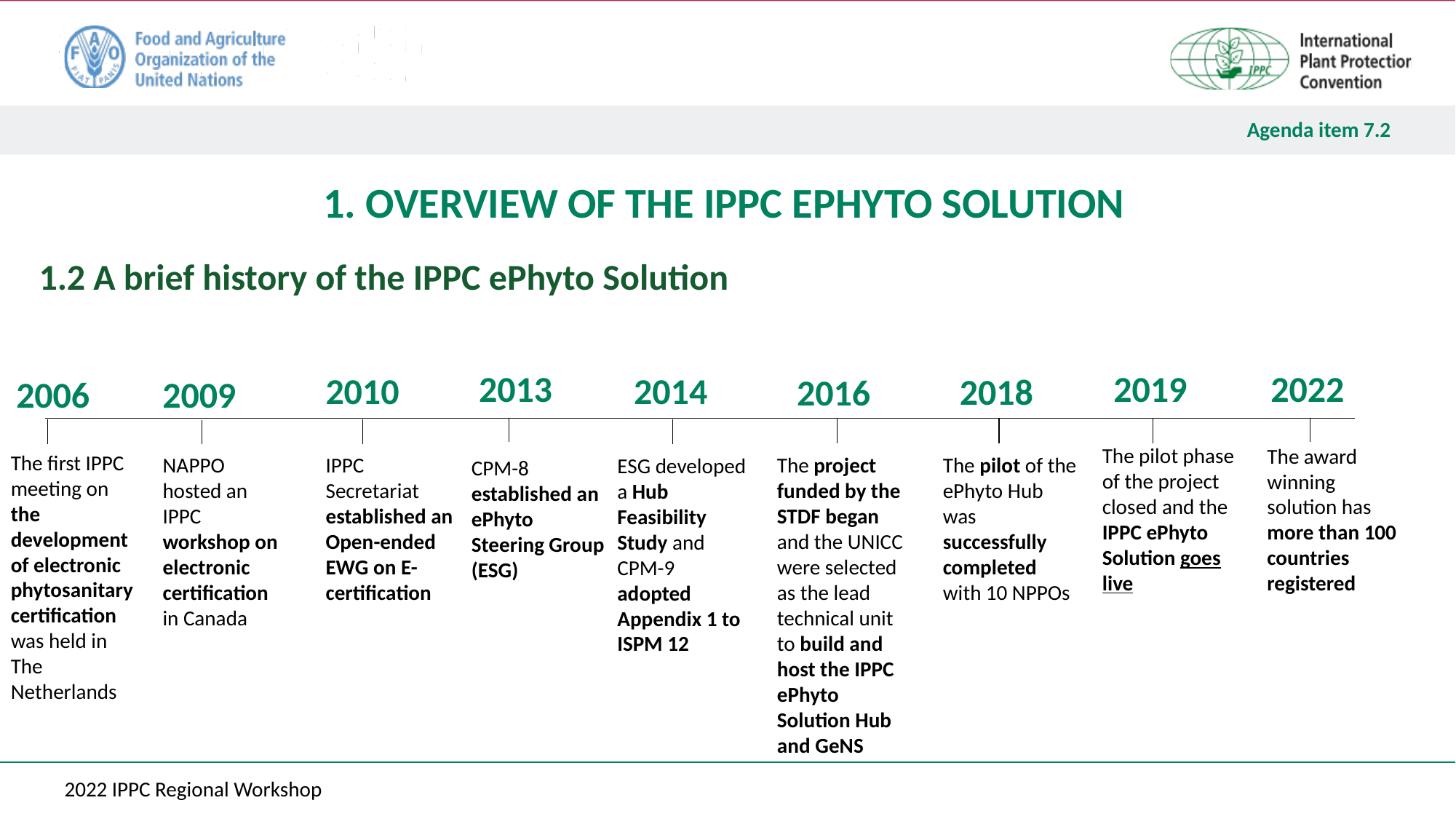

1. OVERVIEW OF THE IPPC EPHYTO SOLUTION
# 1.2 A brief history of the IPPC ePhyto Solution
2022
2019
2013
2010
2014
2018
2016
2006
2009
The pilot phase of the project closed and the IPPC ePhyto Solution goes live
The award winning solution has more than 100 countries registered
The first IPPC meeting on the development of electronic phytosanitary certification was held in The Netherlands
NAPPO hosted an IPPC workshop on electronic certification in Canada
IPPC  Secretariat established an Open-ended EWG on E-certification
The project funded by the STDF began and the UNICC were selected as the lead technical unit to build and host the IPPC ePhyto Solution Hub and GeNS
The pilot of the ePhyto Hub was successfully completed with 10 NPPOs
ESG developed a Hub Feasibility Study and CPM-9 adopted Appendix 1 to ISPM 12

CPM-8 established an ePhyto Steering Group (ESG)